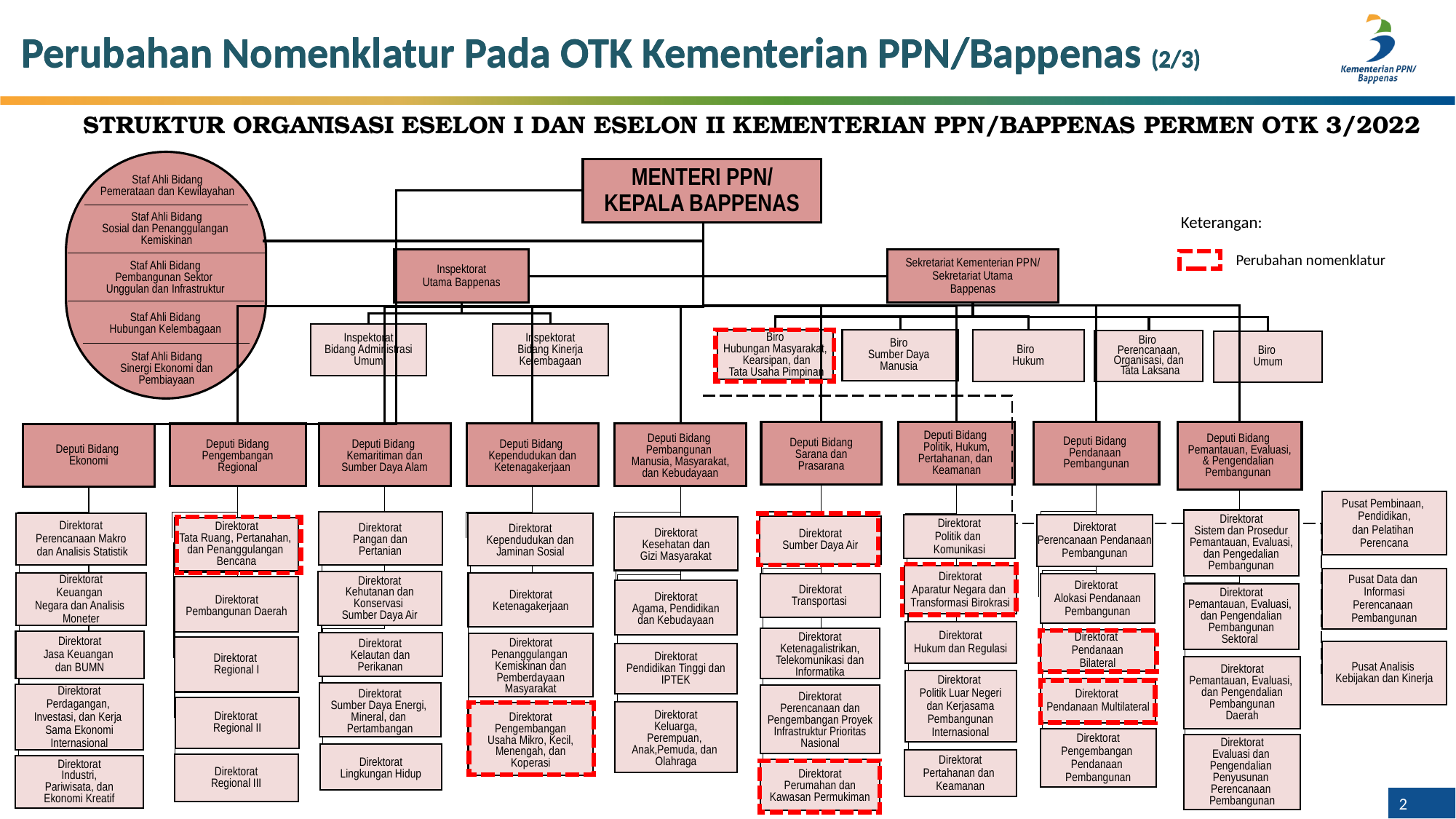

Perubahan Nomenklatur Pada OTK Kementerian PPN/Bappenas (2/3)
Perubahan Nomenklatur Pada OTK Kementerian PPN/Bappenas (2/3)
Perubahan Nomenklatur Pada OTK Kementerian PPN/Bappenas (2/3)
STRUKTUR ORGANISASI ESELON I DAN ESELON II KEMENTERIAN PPN/BAPPENAS PERMEN OTK 3/2022

MENTERI PPN/
KEPALA BAPPENAS
Staf Ahli Bidang
Pemerataan dan Kewilayahan
Keterangan:
Perubahan nomenklatur

Staf Ahli Bidang
Sosial dan Penanggulangan
Kemiskinan
Sekretariat Kementerian PPN/
Sekretariat Utama
Bappenas
Inspektorat
Utama Bappenas
Staf Ahli Bidang
Pembangunan Sektor
Unggulan dan Infrastruktur

Staf Ahli Bidang
Hubungan Kelembagaan

Inspektorat
Bidang Administrasi
Umum
Inspektorat
Bidang Kinerja
Kelembagaan
Biro
Sumber Daya
Manusia
Biro
Hukum

Biro
Hubungan Masyarakat,
 Kearsipan, dan
 Tata Usaha Pimpinan
Biro
Perencanaan,
Organisasi, dan
 Tata Laksana
Biro
Umum
Staf Ahli Bidang
Sinergi Ekonomi dan
Pembiayaan
Deputi Bidang
Pendanaan
Pembangunan
Deputi Bidang
Pemantauan, Evaluasi,
& Pengendalian
Pembangunan

Deputi Bidang
Sarana dan
Prasarana

Deputi Bidang
Politik, Hukum,
Pertahanan, dan
Keamanan

Deputi Bidang
Pengembangan
Regional

Deputi Bidang
Kemaritiman dan
Sumber Daya Alam

Deputi Bidang
Kependudukan dan
Ketenagakerjaan

Deputi Bidang
Pembangunan
Manusia, Masyarakat,
dan Kebudayaan

Deputi Bidang
Ekonomi
Pusat Pembinaan,
Pendidikan,
dan Pelatihan
Perencana
Direktorat
Sistem dan Prosedur
Pemantauan, Evaluasi,
dan Pengedalian
Pembangunan

Direktorat
Pangan dan
Pertanian

Direktorat
Perencanaan Makro
 dan Analisis Statistik

Direktorat
Kependudukan dan
Jaminan Sosial

Direktorat
Perencanaan Pendanaan
Pembangunan
Direktorat
Politik dan
Komunikasi
Direktorat
Sumber Daya Air

Direktorat
Kesehatan dan
Gizi Masyarakat

Direktorat
Tata Ruang, Pertanahan,
dan Penanggulangan
Bencana

Direktorat
Aparatur Negara dan
Transformasi Birokrasi
Pusat Data dan
Informasi
Perencanaan
Pembangunan
Direktorat
Kehutanan dan
Konservasi
Sumber Daya Air
Direktorat
Keuangan
Negara dan Analisis
Moneter

Direktorat
Ketenagakerjaan

Direktorat
Alokasi Pendanaan
Pembangunan
Direktorat
Transportasi

Direktorat
Pembangunan Daerah

Direktorat
Agama, Pendidikan
dan Kebudayaan

Direktorat
Pemantauan, Evaluasi,
dan Pengendalian
Pembangunan
Sektoral
Direktorat
Hukum dan Regulasi

Direktorat
Ketenagalistrikan,
Telekomunikasi dan
Informatika

Direktorat
Pendanaan
Bilateral

Direktorat
Jasa Keuangan
dan BUMN

Direktorat
Kelautan dan
Perikanan

Direktorat
Penanggulangan
Kemiskinan dan
Pemberdayaan
Masyarakat

Direktorat
Regional I
Pusat Analisis
Kebijakan dan Kinerja
Direktorat
Pendidikan Tinggi dan
IPTEK
Direktorat
Pemantauan, Evaluasi,
dan Pengendalian
Pembangunan
Daerah
Direktorat
Politik Luar Negeri
dan Kerjasama
Pembangunan
Internasional
Direktorat
Pendanaan Multilateral

Direktorat
Sumber Daya Energi,
Mineral, dan
Pertambangan

Direktorat
Perdagangan,
Investasi, dan Kerja
Sama Ekonomi
Internasional

Direktorat
Perencanaan dan
Pengembangan Proyek
Infrastruktur Prioritas
Nasional

Direktorat
Regional II

Direktorat
Keluarga,
Perempuan,
Anak,Pemuda, dan
Olahraga

Direktorat
Pengembangan
Usaha Mikro, Kecil,
Menengah, dan
Koperasi

Direktorat
Pengembangan
Pendanaan
Pembangunan
Direktorat
Evaluasi dan
Pengendalian
Penyusunan
Perencanaan
Pembangunan

Direktorat
Lingkungan Hidup

Direktorat
Pertahanan dan
Keamanan
Direktorat
Regional III
Direktorat
Industri,
Pariwisata, dan
Ekonomi Kreatif

Direktorat
Perumahan dan
Kawasan Permukiman